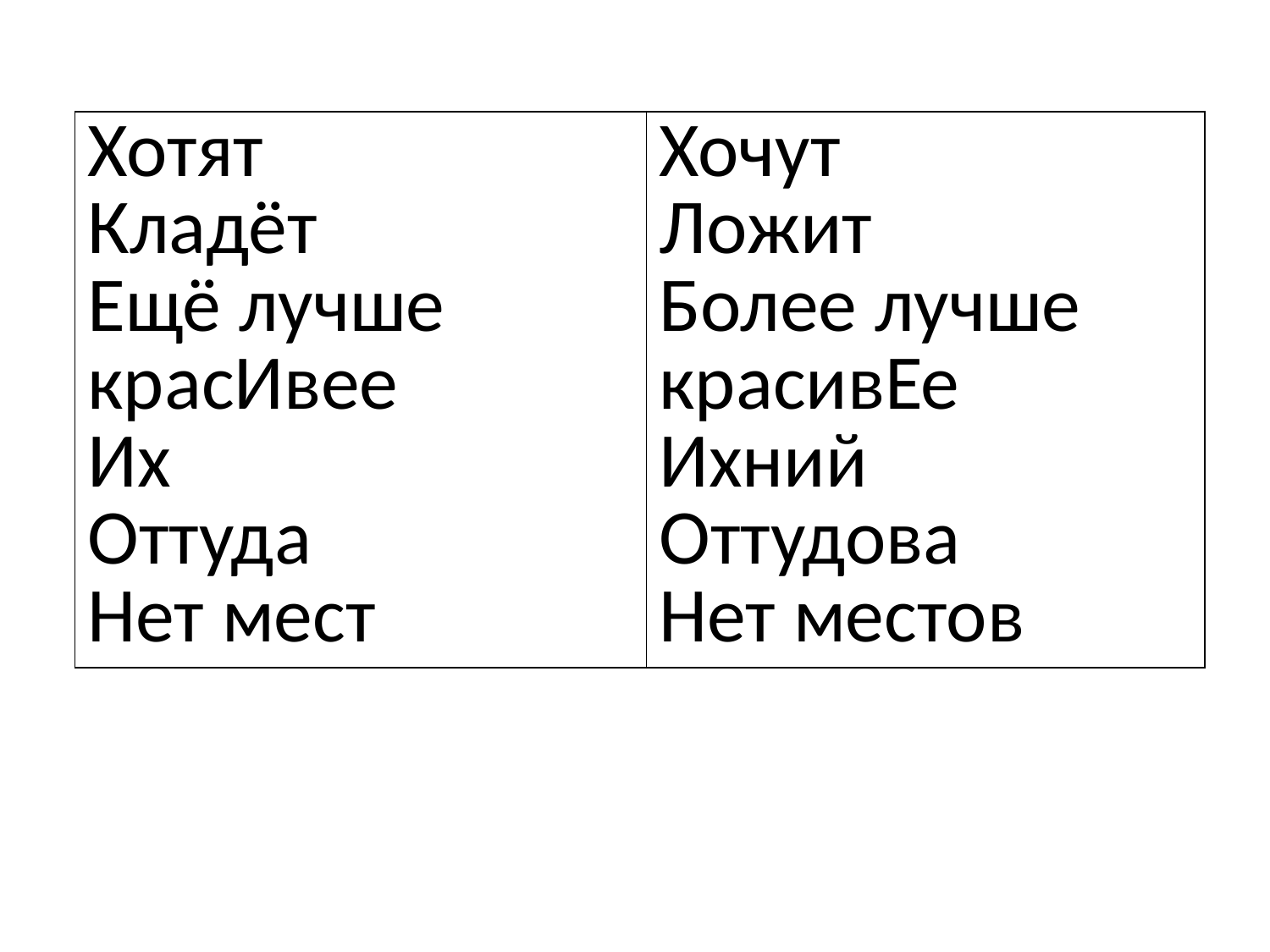

| Хотят Кладёт Ещё лучше красИвее Их Оттуда Нет мест | Хочут Ложит Более лучше красивЕе Ихний Оттудова Нет местов |
| --- | --- |